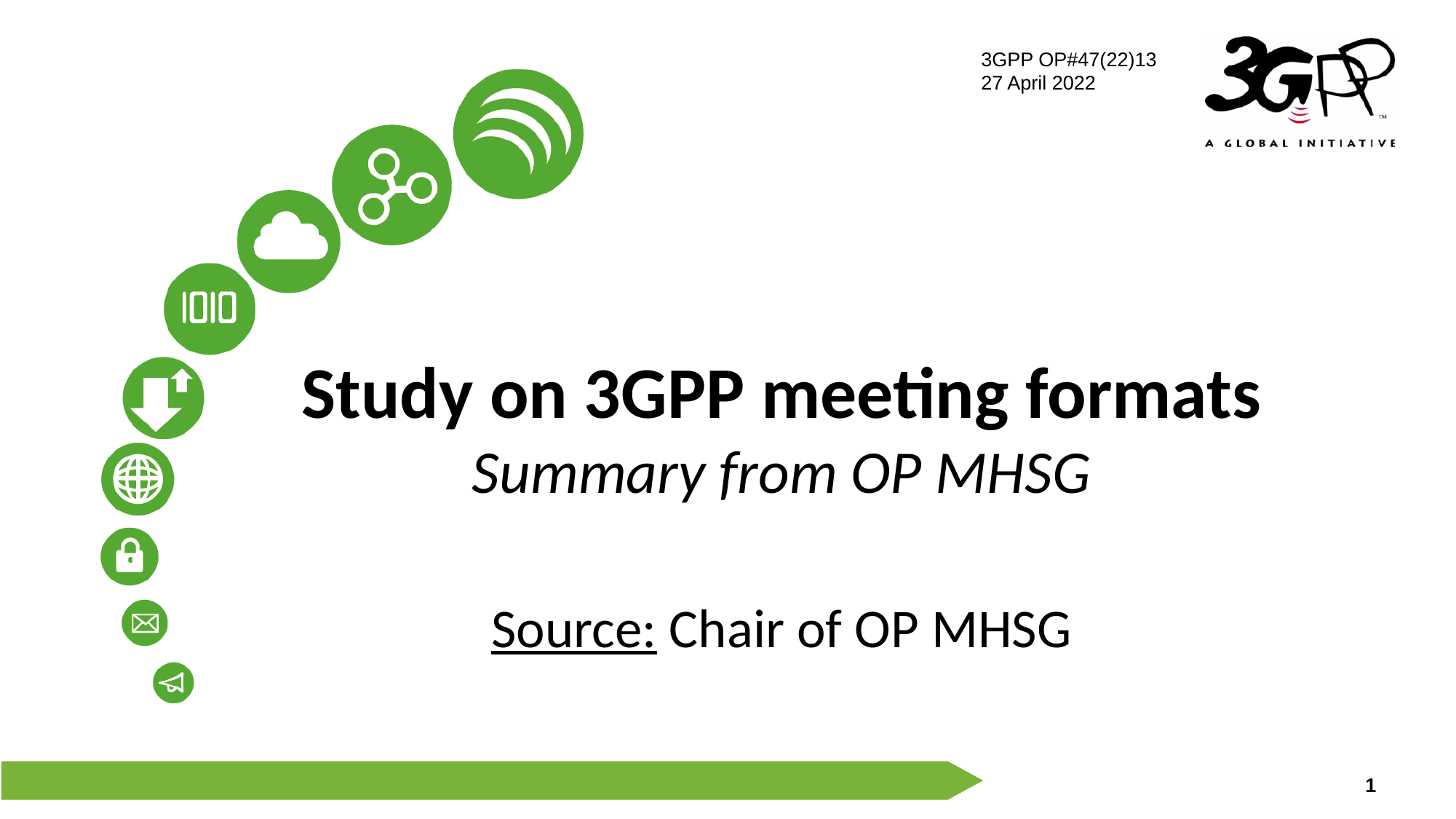

3GPP OP#47(22)13
27 April 2022
# Study on 3GPP meeting formats Summary from OP MHSG Source: Chair of OP MHSG